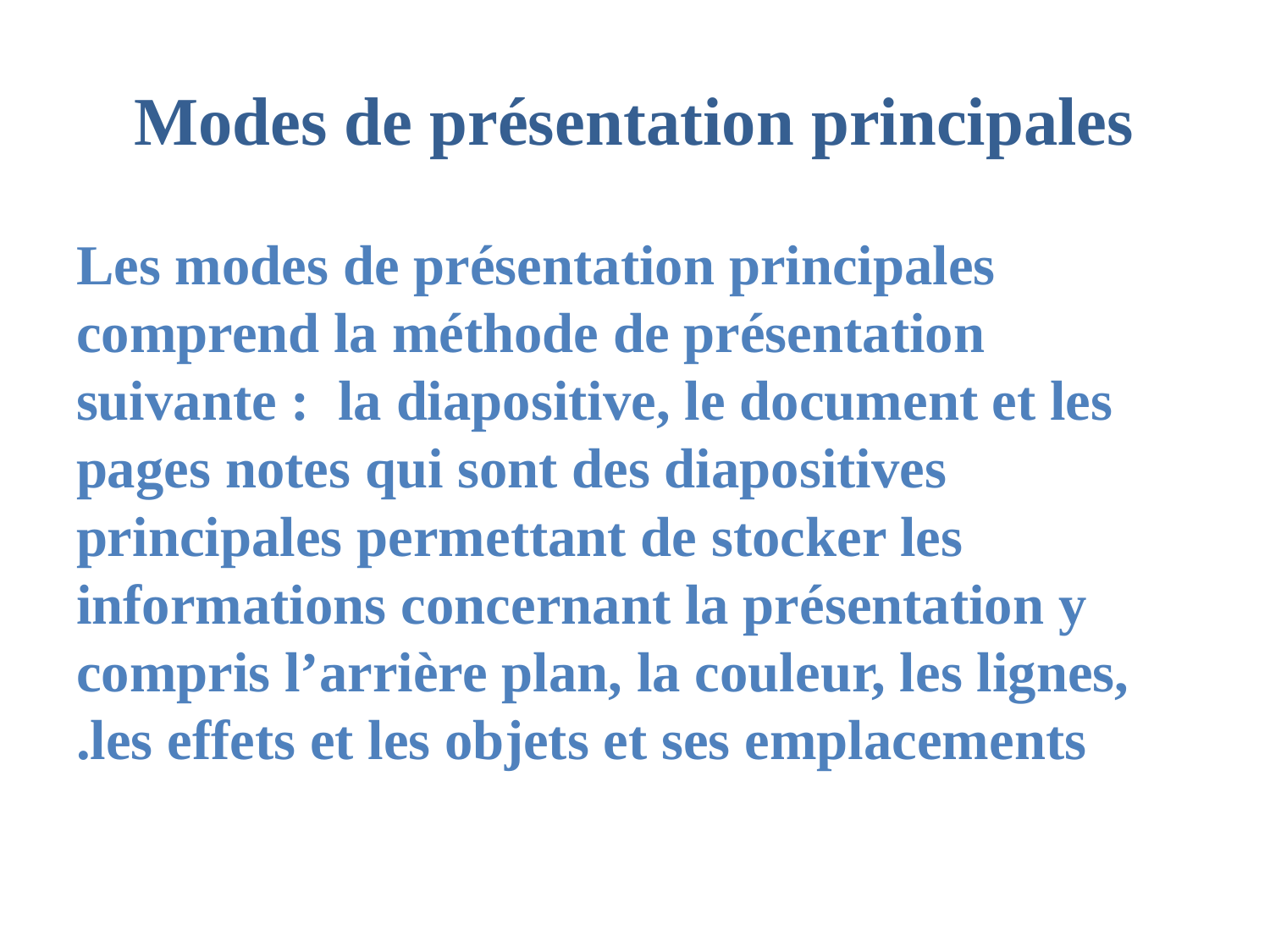

# Modes de présentation principales
Les modes de présentation principales comprend la méthode de présentation suivante :  la diapositive, le document et les pages notes qui sont des diapositives principales permettant de stocker les informations concernant la présentation y compris l’arrière plan, la couleur, les lignes, les effets et les objets et ses emplacements.